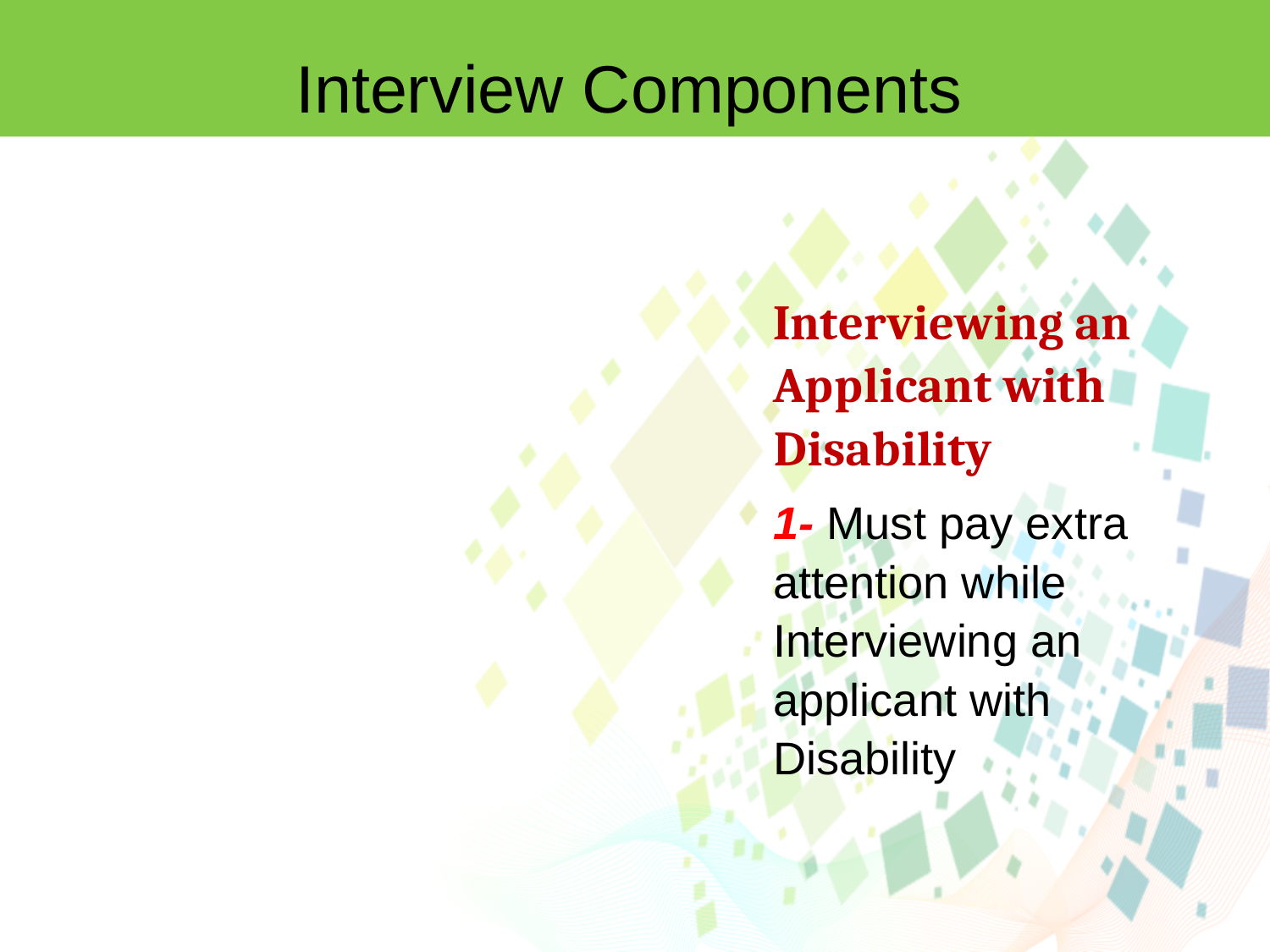

Interview Components
Interviewing an Applicant with Disability
1- Must pay extra attention while Interviewing an applicant with Disability